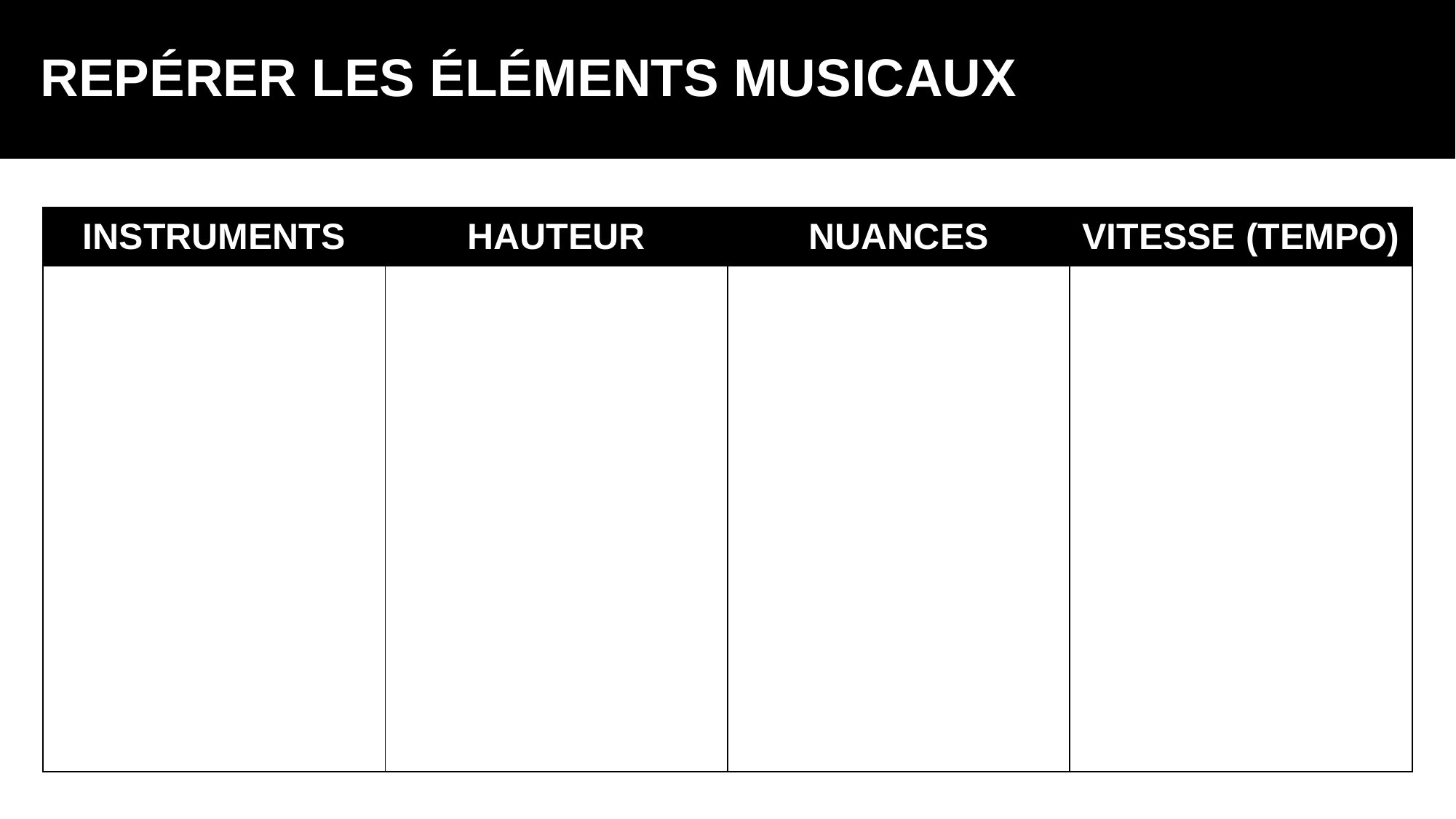

REPÉRER LES ÉLÉMENTS MUSICAUX
| INSTRUMENTS | HAUTEUR | NUANCES | VITESSE (TEMPO) |
| --- | --- | --- | --- |
|  |  |  |  |